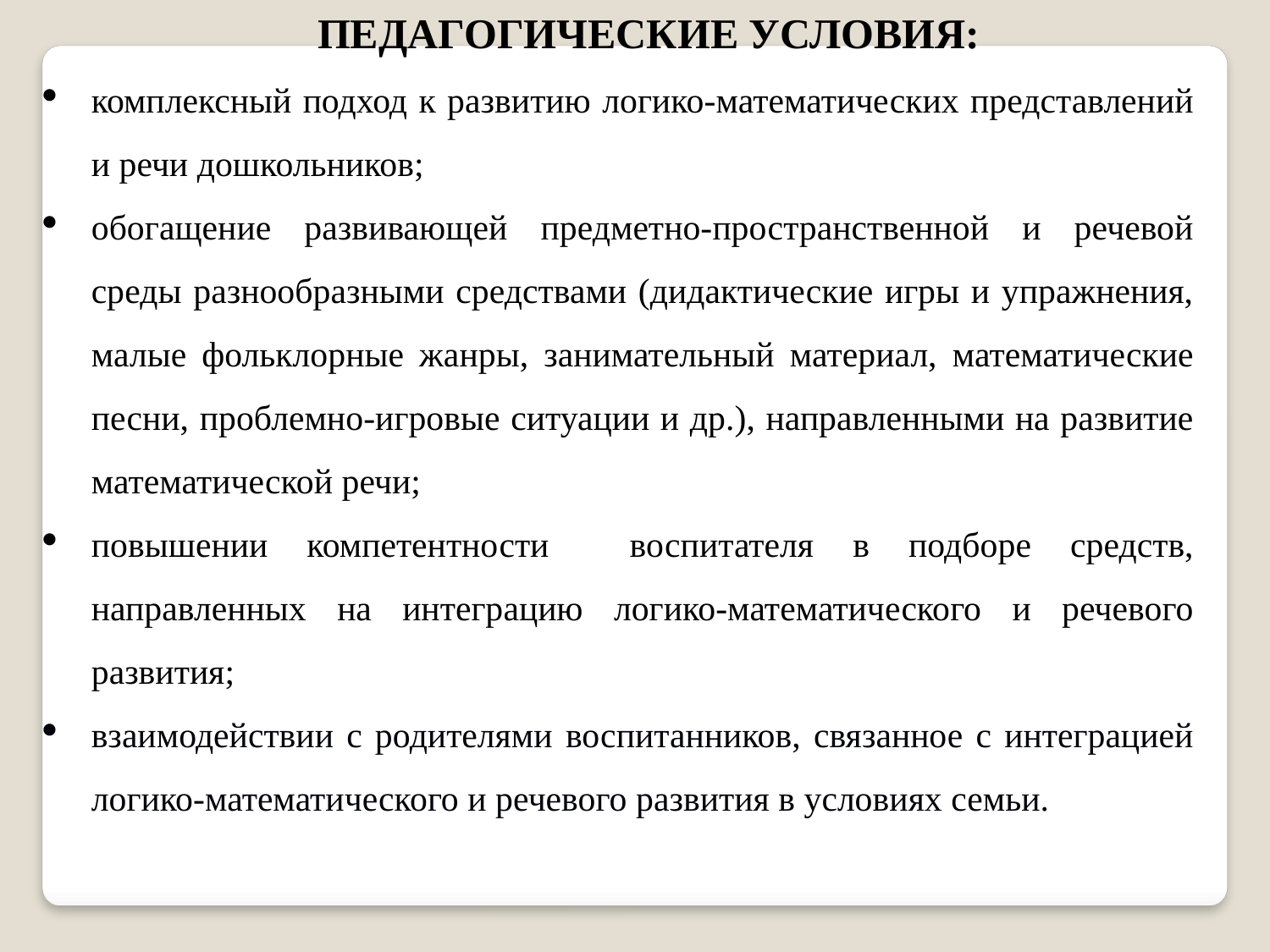

Педагогические условия:
комплексный подход к развитию логико-математических представлений и речи дошкольников;
обогащение развивающей предметно-пространственной и речевой среды разнообразными средствами (дидактические игры и упражнения, малые фольклорные жанры, занимательный материал, математические песни, проблемно-игровые ситуации и др.), направленными на развитие математической речи;
повышении компетентности	воспитателя в подборе средств, направленных на интеграцию логико-математического и речевого развития;
взаимодействии с родителями воспитанников, связанное с интеграцией логико-математического и речевого развития в условиях семьи.